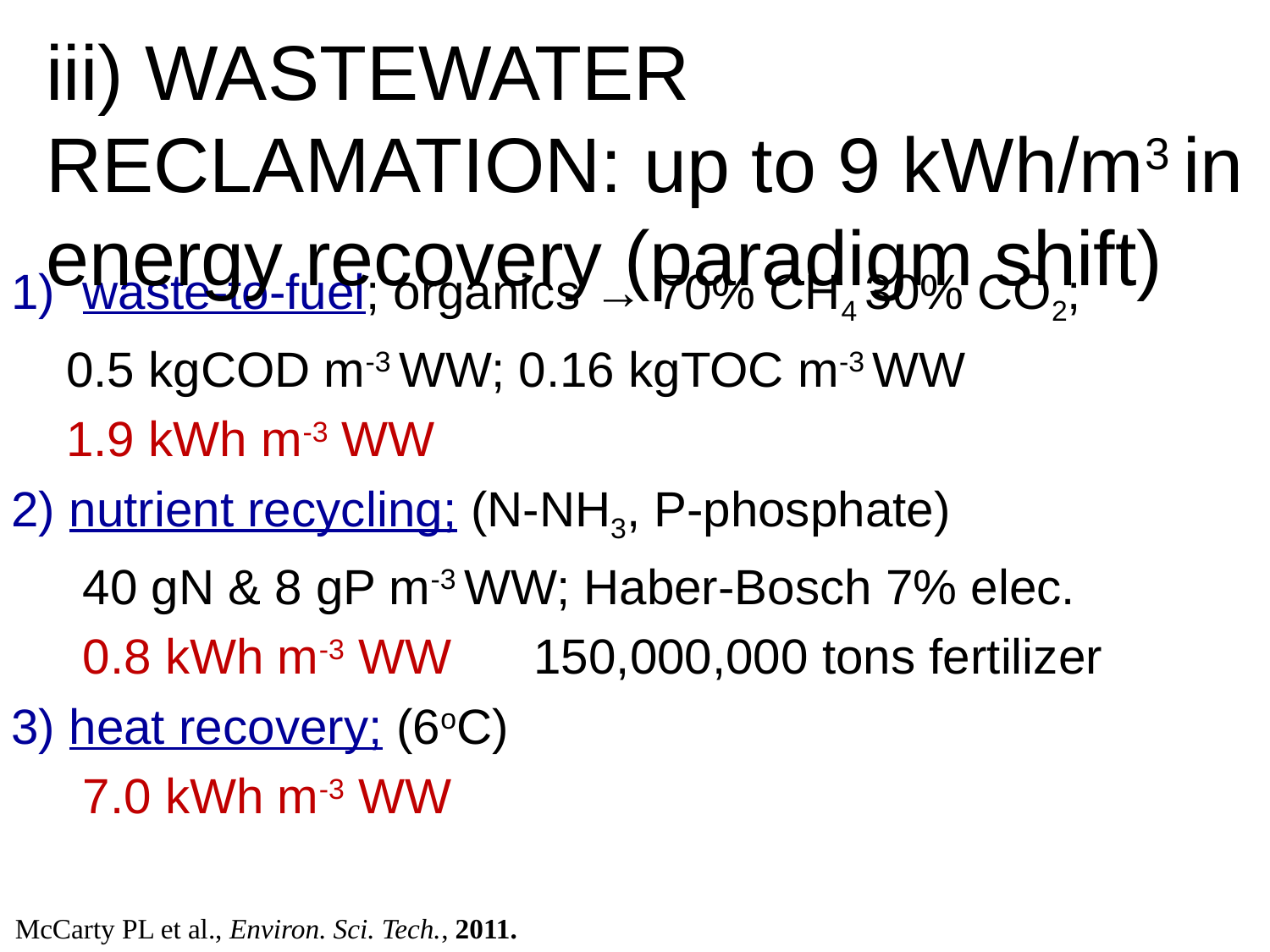

iii) WASTEWATER RECLAMATION: up to 9 kWh/m3 in energy recovery (paradigm shift)

waste-to-fuel; organics → 70% CH4 30% CO2;
    0.5 kgCOD m-3 WW; 0.16 kgTOC m-3 WW
    1.9 kWh m-3 WW
2) nutrient recycling; (N-NH3, P-phosphate)
	40 gN & 8 gP m-3 WW; Haber-Bosch 7% elec.
	0.8 kWh m-3 WW      150,000,000 tons fertilizer
3) heat recovery; (6oC)
 	7.0 kWh m-3 WW

McCarty PL et al., Environ. Sci. Tech., 2011.